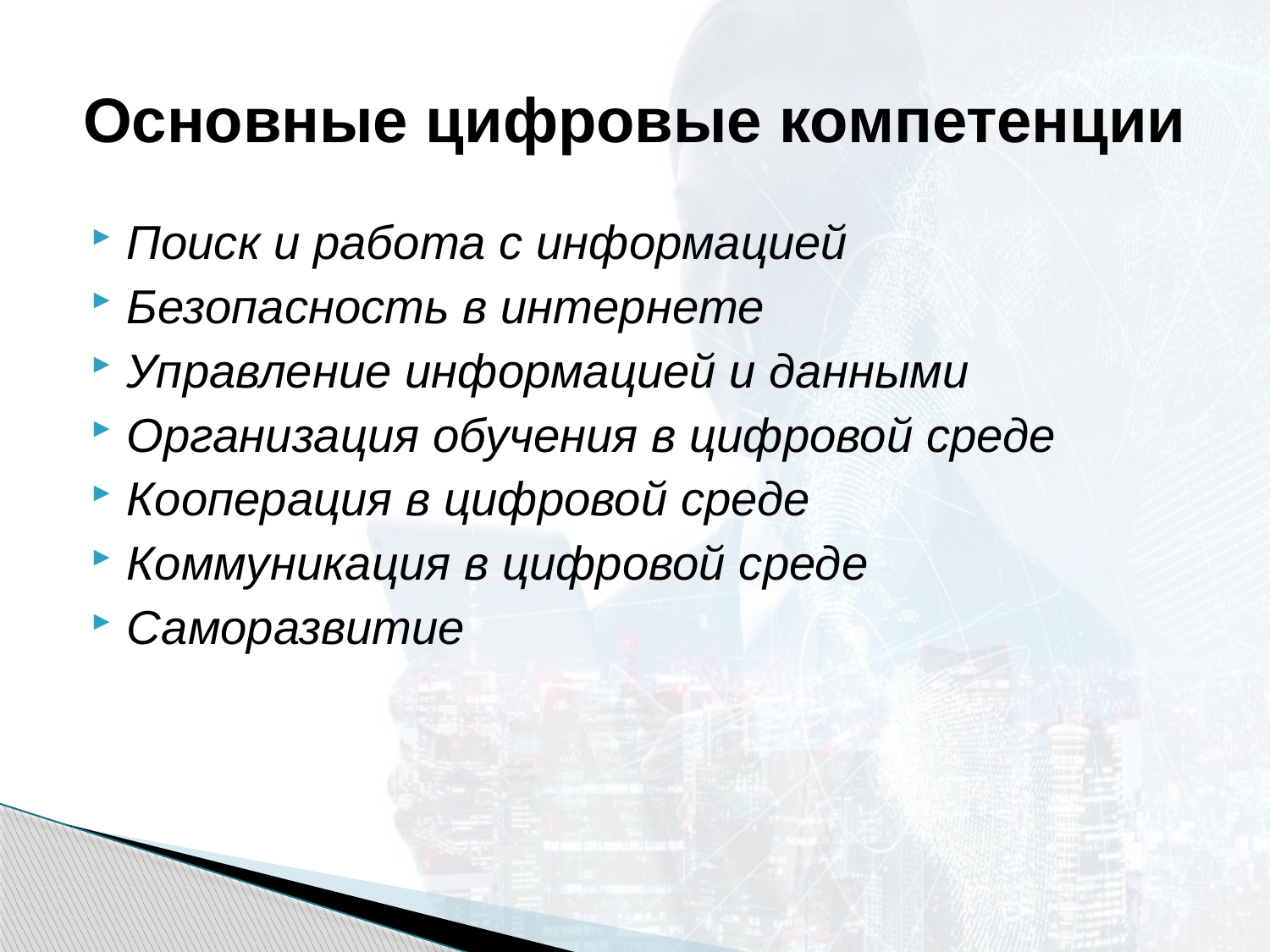

# Основные цифровые компетенции
Поиск и работа с информацией
Безопасность в интернете
Управление информацией и данными
Организация обучения в цифровой среде
Кооперация в цифровой среде
Коммуникация в цифровой среде
Саморазвитие